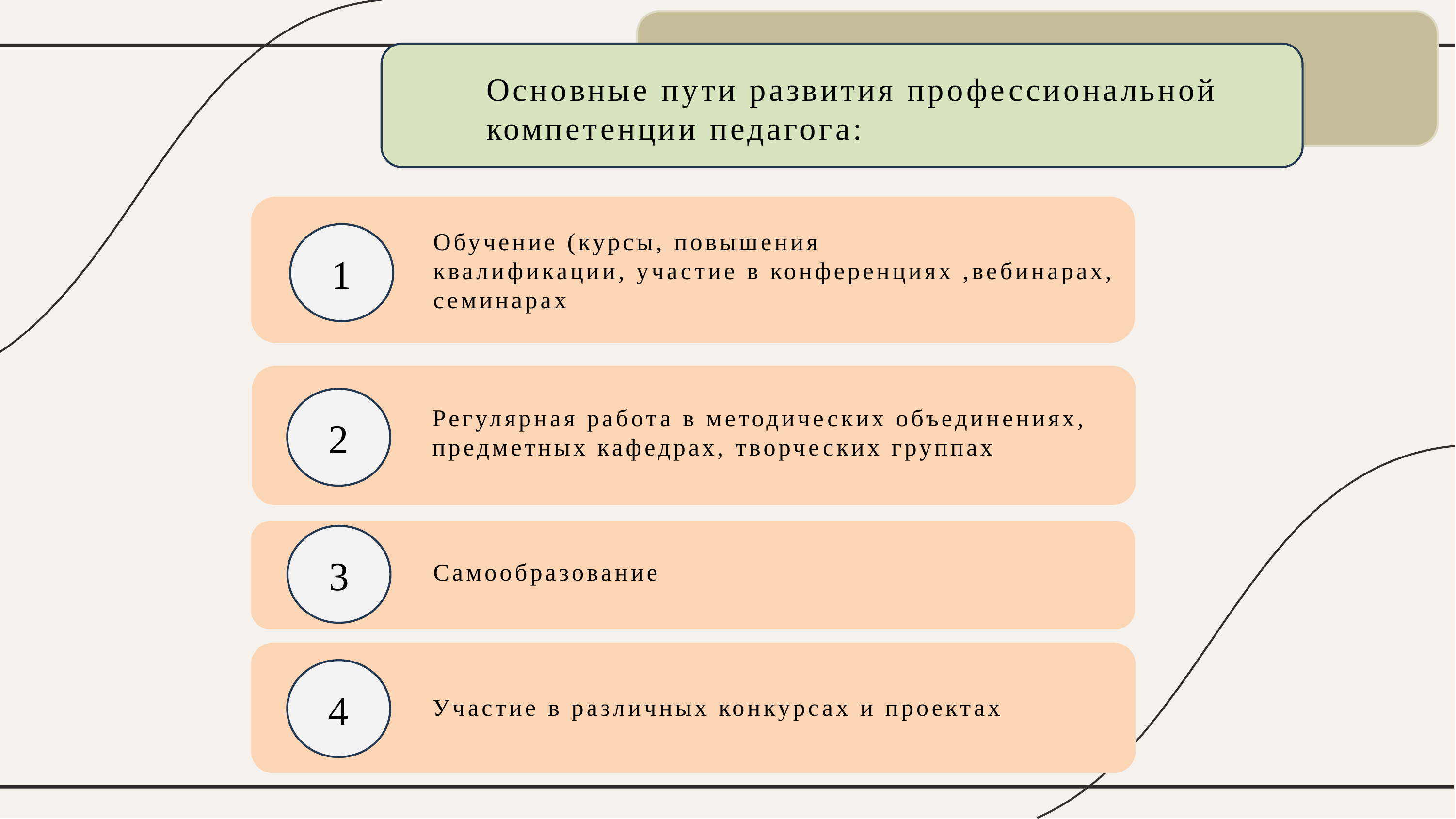

Основные пути развития профессиональной
компетенции педагога:

Обучение (курсы, повышения
квалификации, участие в конференциях ,вебинарах, семинарах
1

2
Регулярная работа в методических объединениях, предметных кафедрах, творческих группах

3
Самообразование

4
Участие в различных конкурсах и проектах